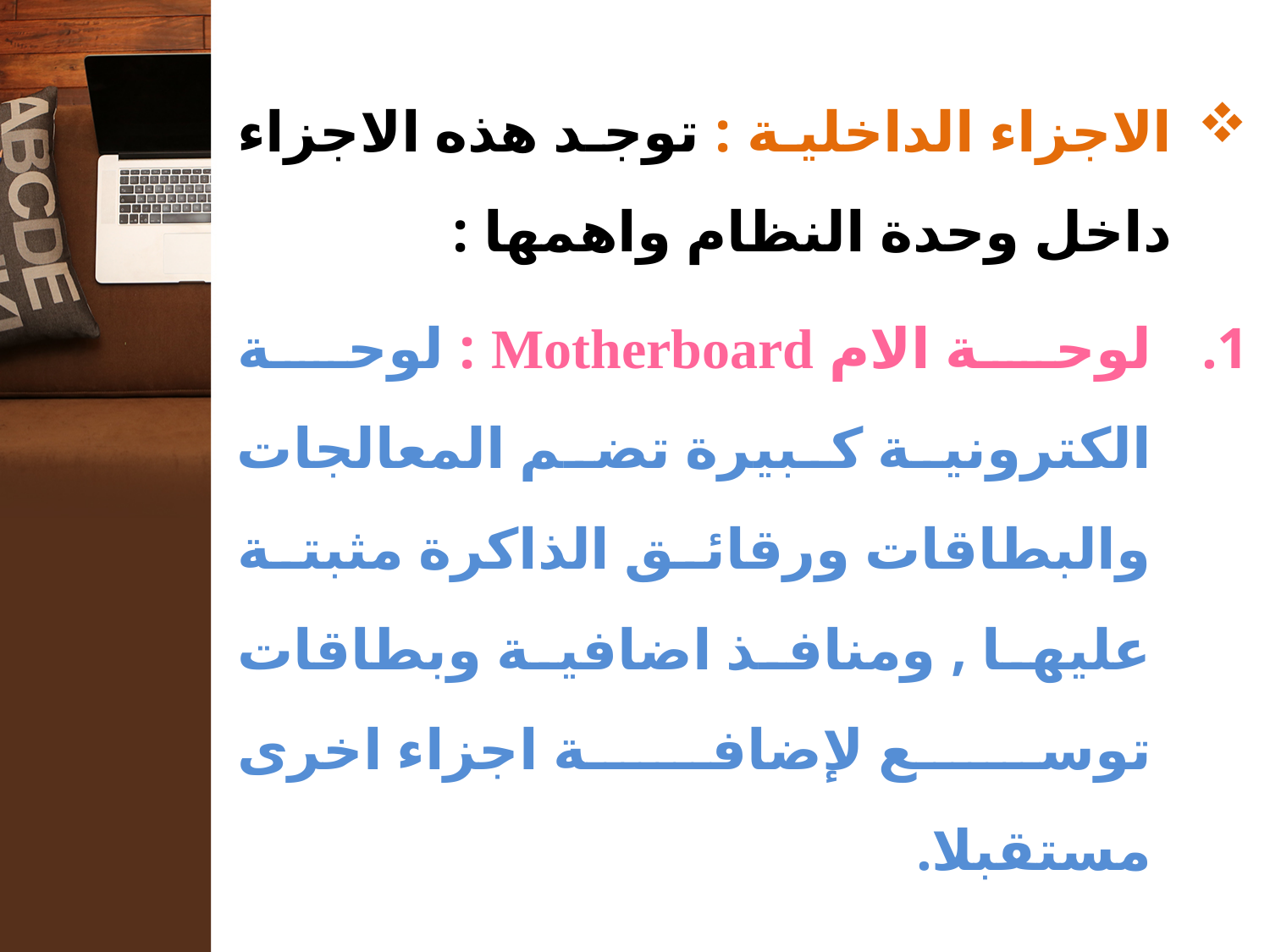

#
الاجزاء الداخلية : توجد هذه الاجزاء داخل وحدة النظام واهمها :
لوحة الام Motherboard : لوحة الكترونية كبيرة تضم المعالجات والبطاقات ورقائق الذاكرة مثبتة عليها , ومنافذ اضافية وبطاقات توسع لإضافة اجزاء اخرى مستقبلا.